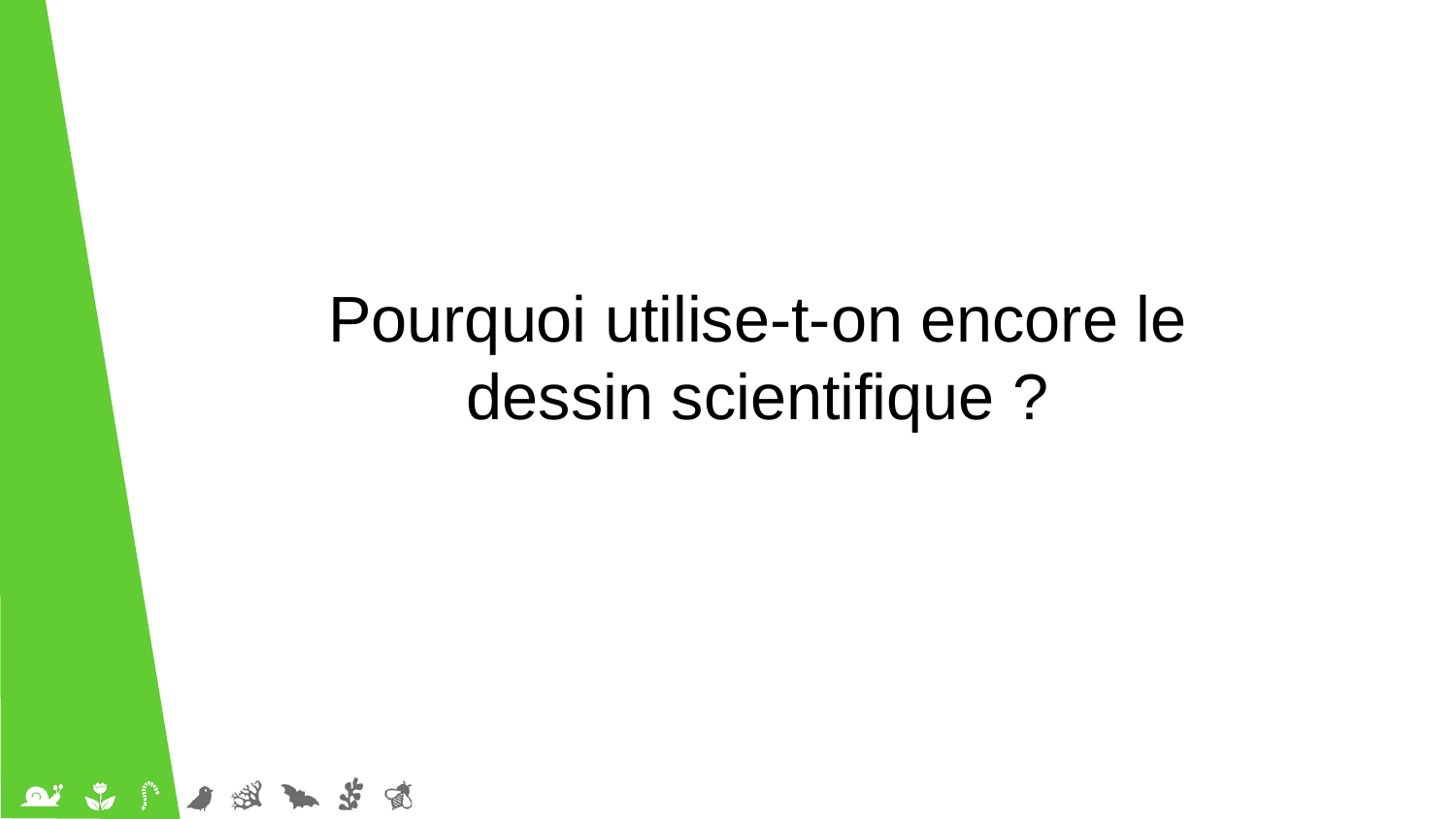

Pourquoi utilise-t-on encore le dessin scientifique ?